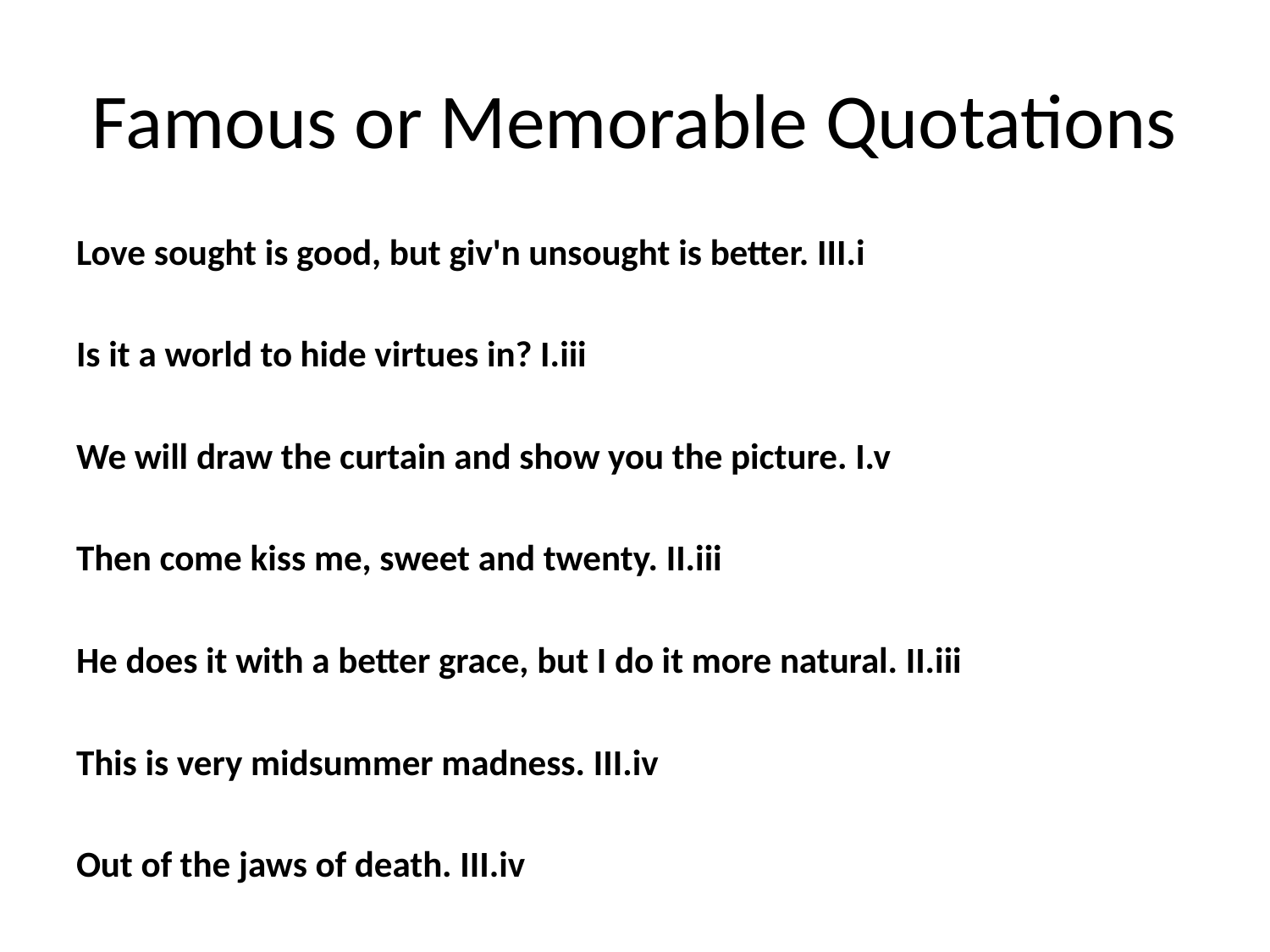

# Famous or Memorable Quotations
Love sought is good, but giv'n unsought is better. III.i

Is it a world to hide virtues in? I.iii

We will draw the curtain and show you the picture. I.v

Then come kiss me, sweet and twenty. II.iii

He does it with a better grace, but I do it more natural. II.iii

This is very midsummer madness. III.iv

Out of the jaws of death. III.iv